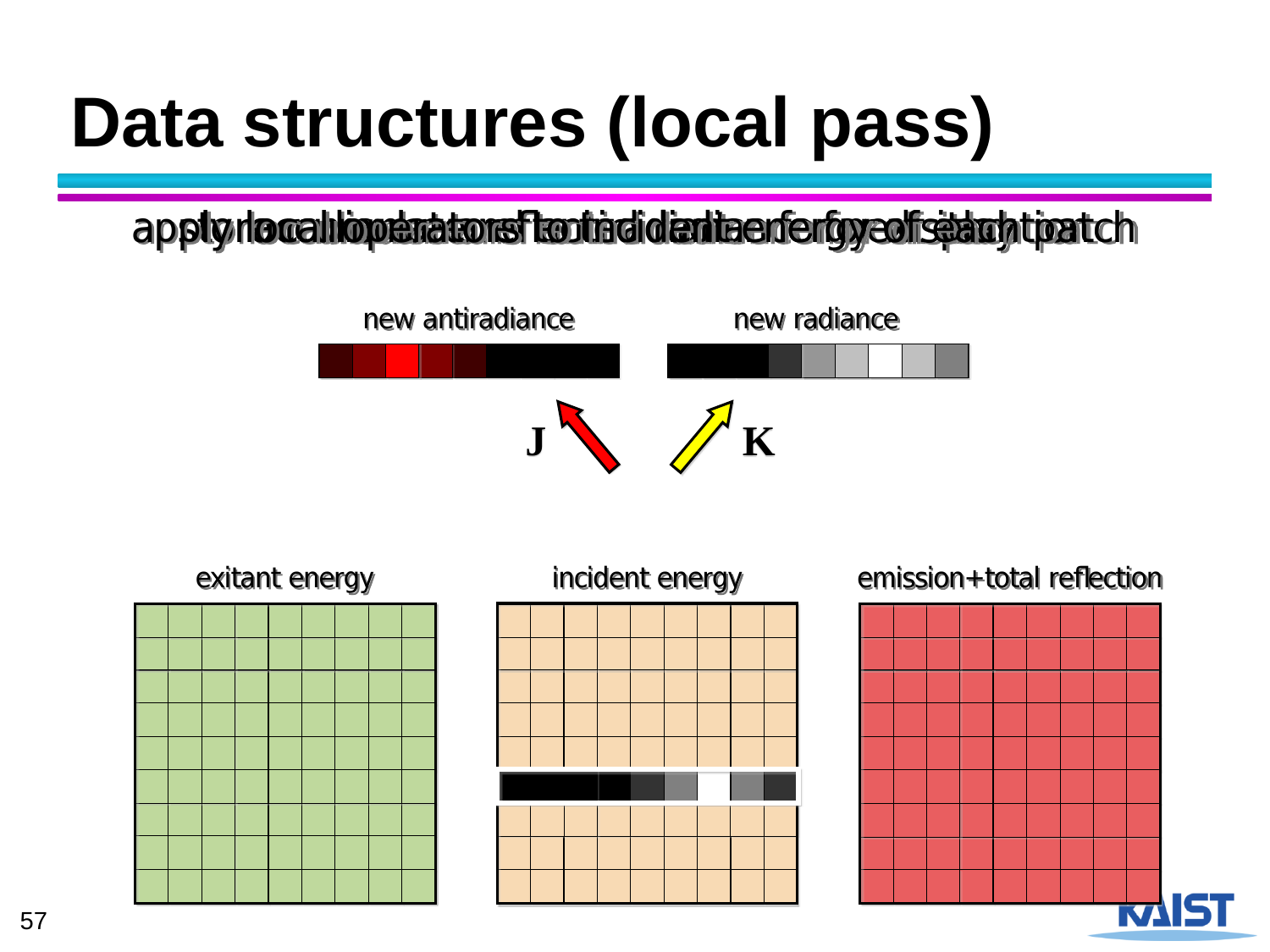

# Data structures (local pass)
store radiance and antiradiance for next iteration
accumulate reflected radiance for display
apply local operators to incident energy of each patch
new antiradiance
new radiance

J
K
exitant energy
incident energy
emission+total reflection

57